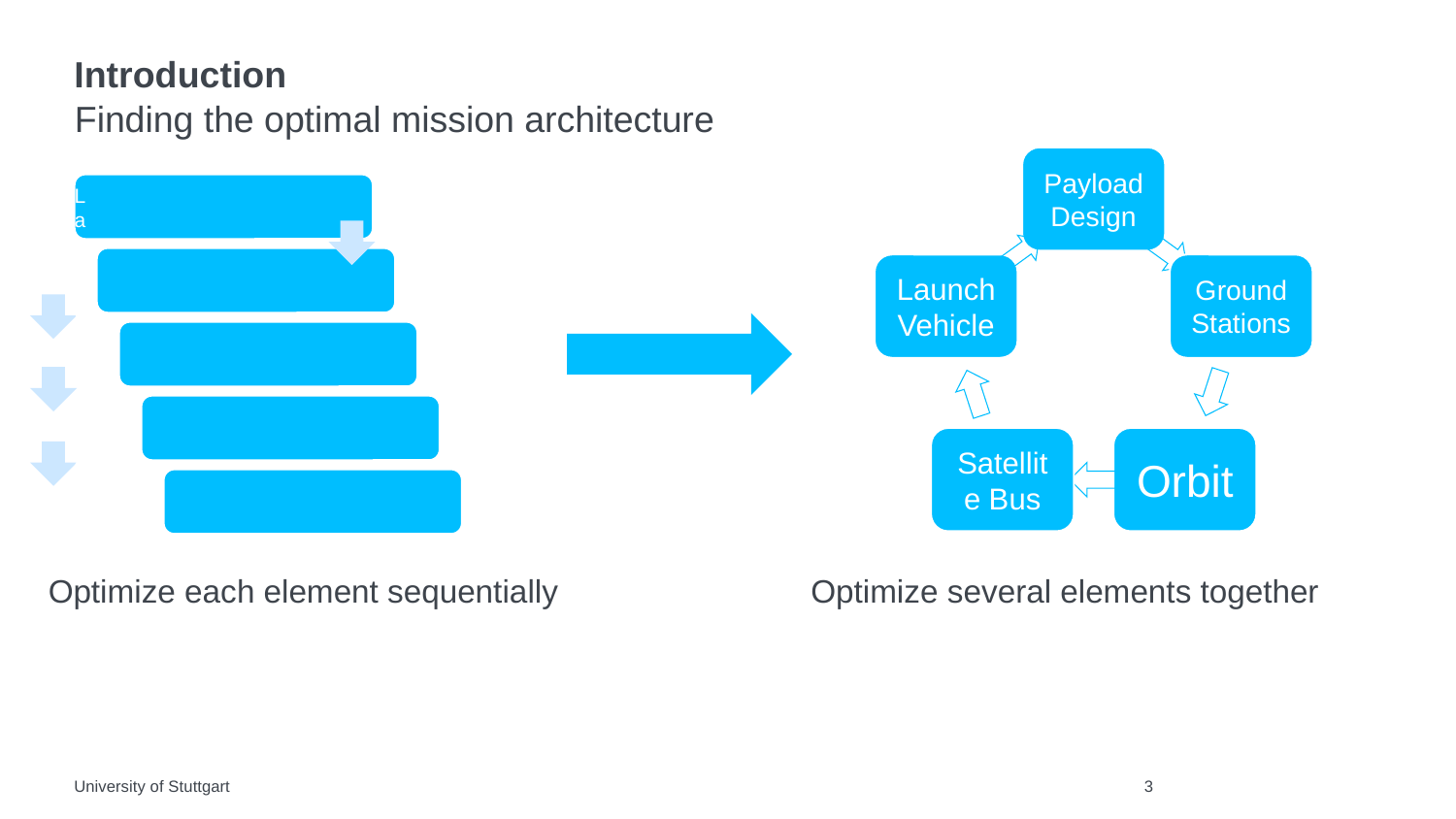

# Introduction
Finding the optimal mission architecture
Payload Design
Ground Stations
Orbit
Satellite Bus
Launch Vehicle
Payload Design
Ground Stations
Orbit
Satellite Bus
Launch Vehicle

Optimize each element sequentially
Optimize several elements together
University of Stuttgart
3